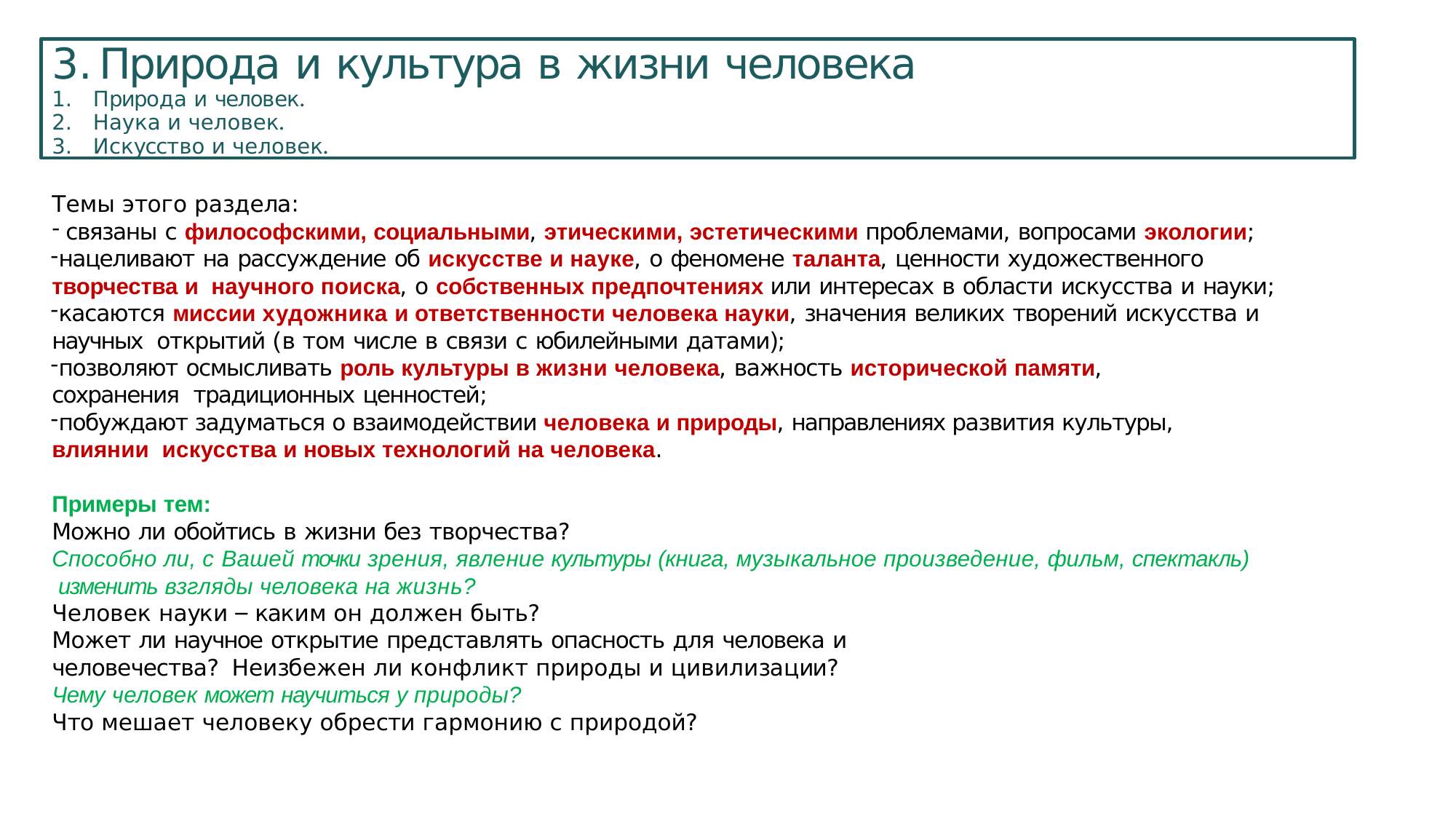

Природа и культура в жизни человека
Природа и человек.
Наука и человек.
Искусство и человек.
Темы этого раздела:
связаны с философскими, социальными, этическими, эстетическими проблемами, вопросами экологии;
нацеливают на рассуждение об искусстве и науке, о феномене таланта, ценности художественного творчества и  научного поиска, о собственных предпочтениях или интересах в области искусства и науки;
касаются миссии художника и ответственности человека науки, значения великих творений искусства и научных  открытий (в том числе в связи с юбилейными датами);
позволяют осмысливать роль культуры в жизни человека, важность исторической памяти, сохранения  традиционных ценностей;
побуждают задуматься о взаимодействии человека и природы, направлениях развития культуры, влиянии  искусства и новых технологий на человека.

Примеры тем:
Можно ли обойтись в жизни без творчества?
Способно ли, с Вашей точки зрения, явление культуры (книга, музыкальное произведение, фильм, спектакль)  изменить взгляды человека на жизнь?
Человек науки – каким он должен быть?
Может ли научное открытие представлять опасность для человека и человечества?  Неизбежен ли конфликт природы и цивилизации?
Чему человек может научиться у природы?
Что мешает человеку обрести гармонию с природой?